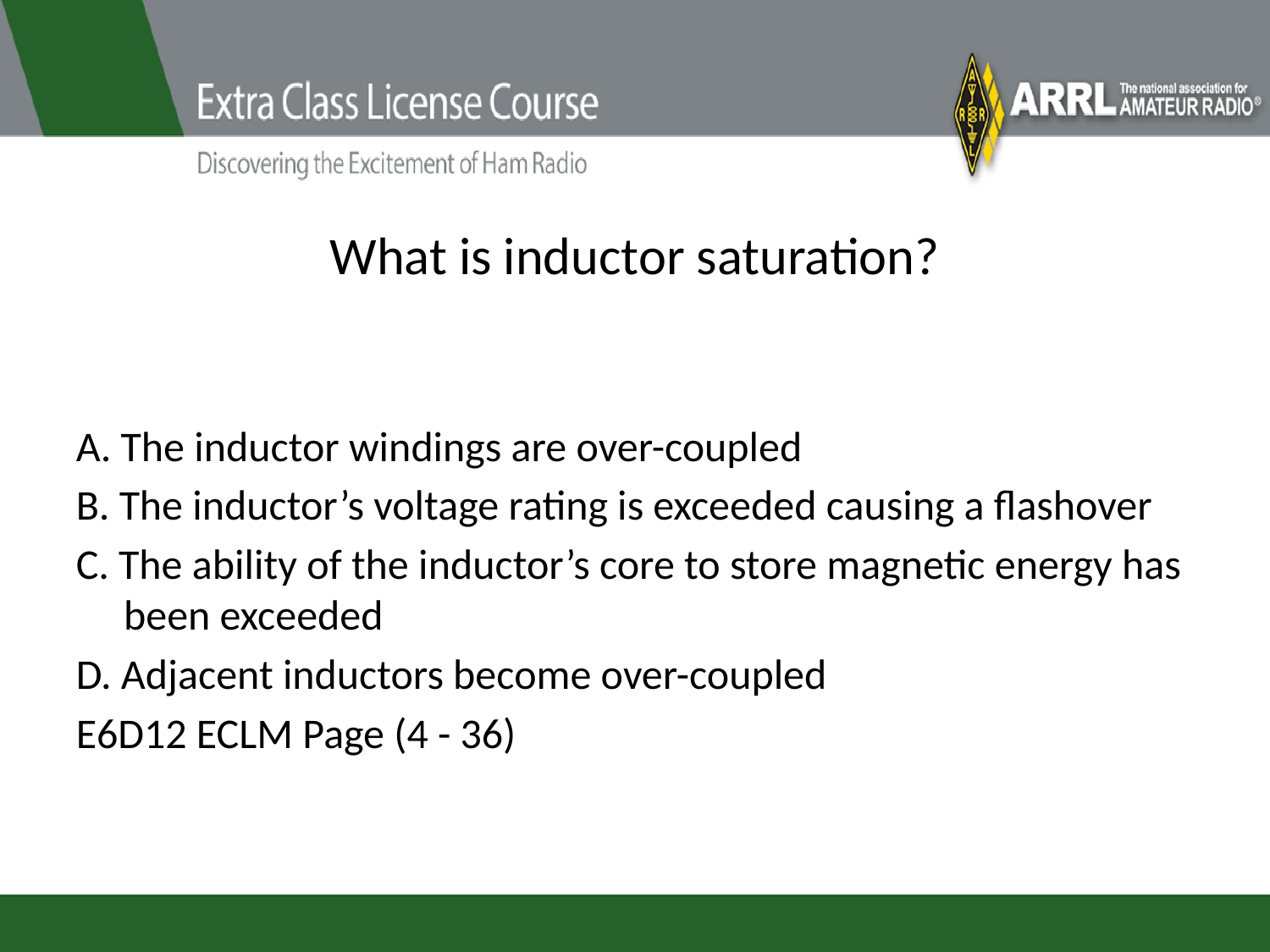

# What is inductor saturation?
A. The inductor windings are over-coupled
B. The inductor’s voltage rating is exceeded causing a flashover
C. The ability of the inductor’s core to store magnetic energy has been exceeded
D. Adjacent inductors become over-coupled
E6D12 ECLM Page (4 - 36)